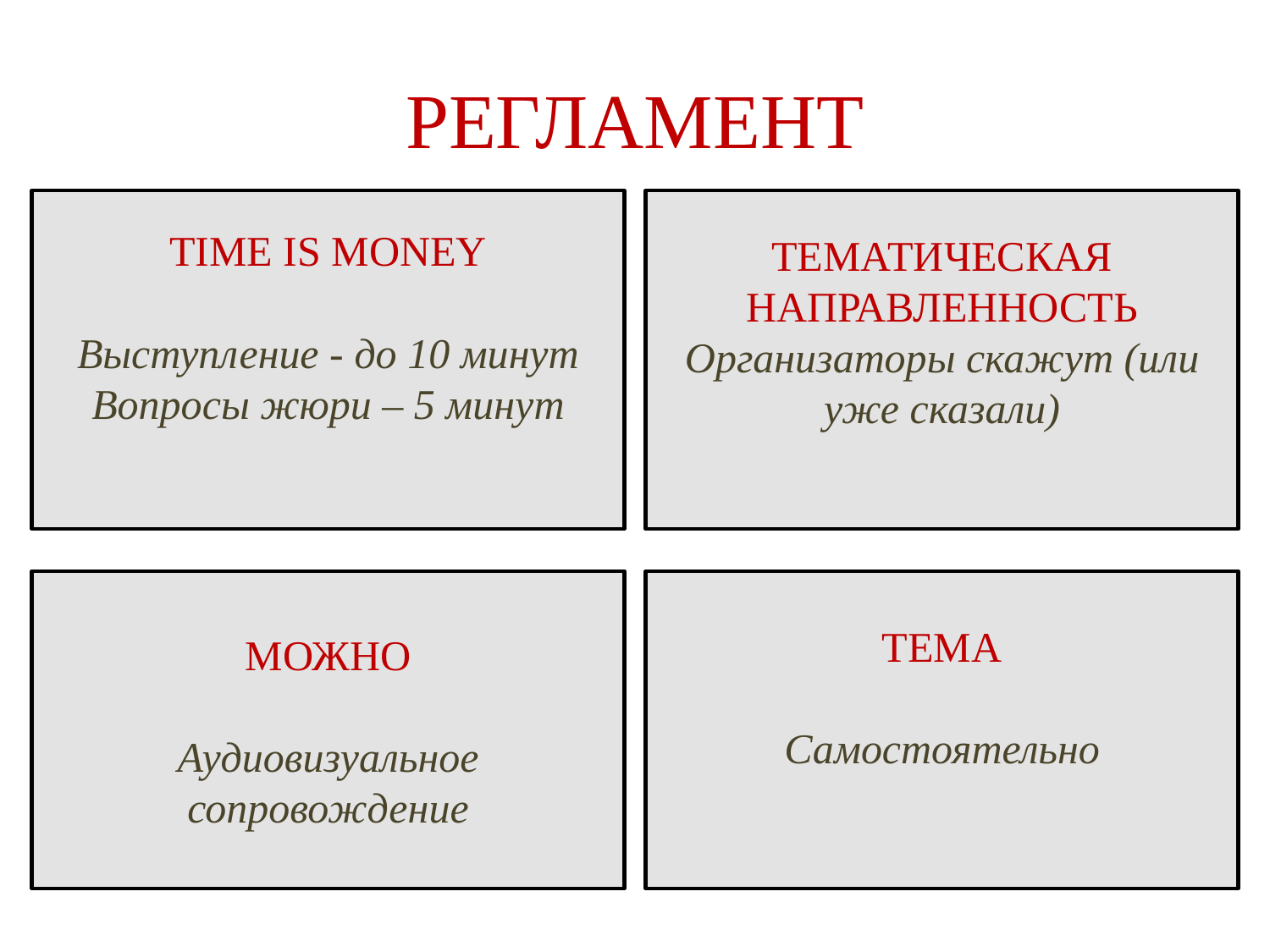

# РЕГЛАМЕНТ

TIME IS MONEY

Выступление - до 10 минут
Вопросы жюри – 5 минут

ТЕМАТИЧЕСКАЯ НАПРАВЛЕННОСТЬ
Организаторы скажут (или уже сказали)

МОЖНО

Аудиовизуальное сопровождение

ТЕМА

Самостоятельно